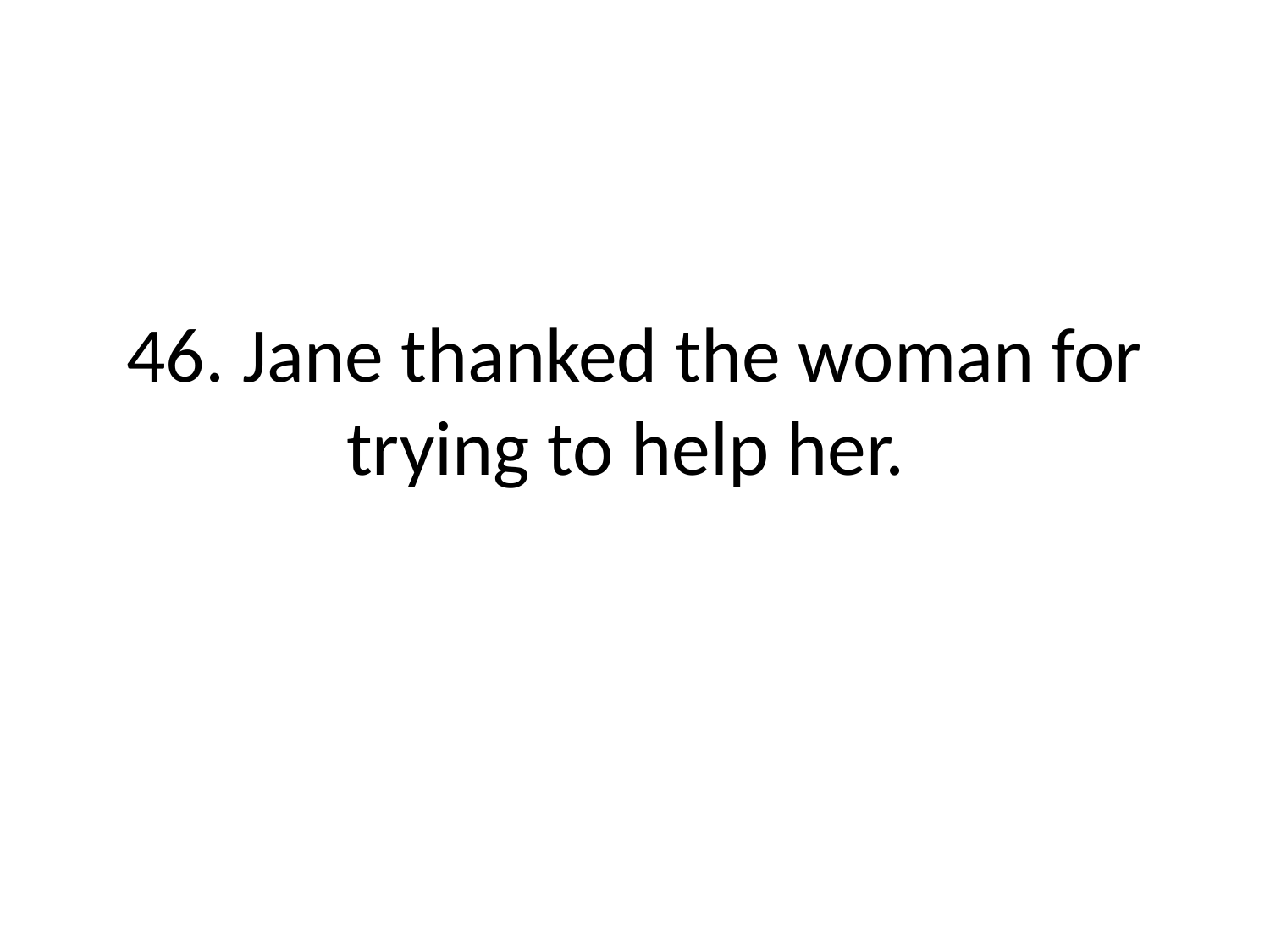

# 46. Jane thanked the woman for trying to help her.